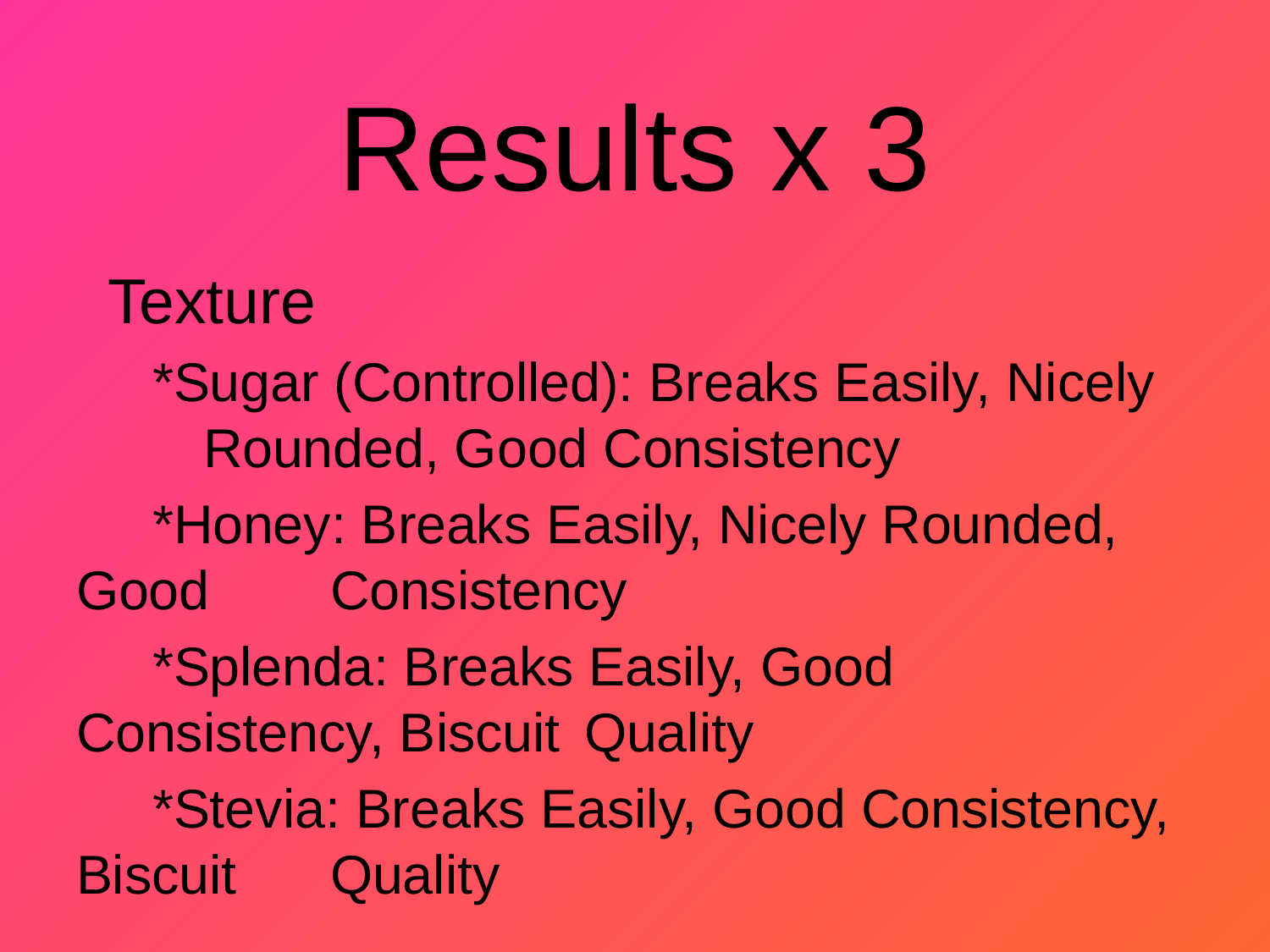

# Results x 3
  Texture
     *Sugar (Controlled): Breaks Easily, Nicely 	Rounded, Good Consistency
     *Honey: Breaks Easily, Nicely Rounded, Good 	Consistency
     *Splenda: Breaks Easily, Good Consistency, Biscuit 	Quality
     *Stevia: Breaks Easily, Good Consistency, Biscuit 	Quality